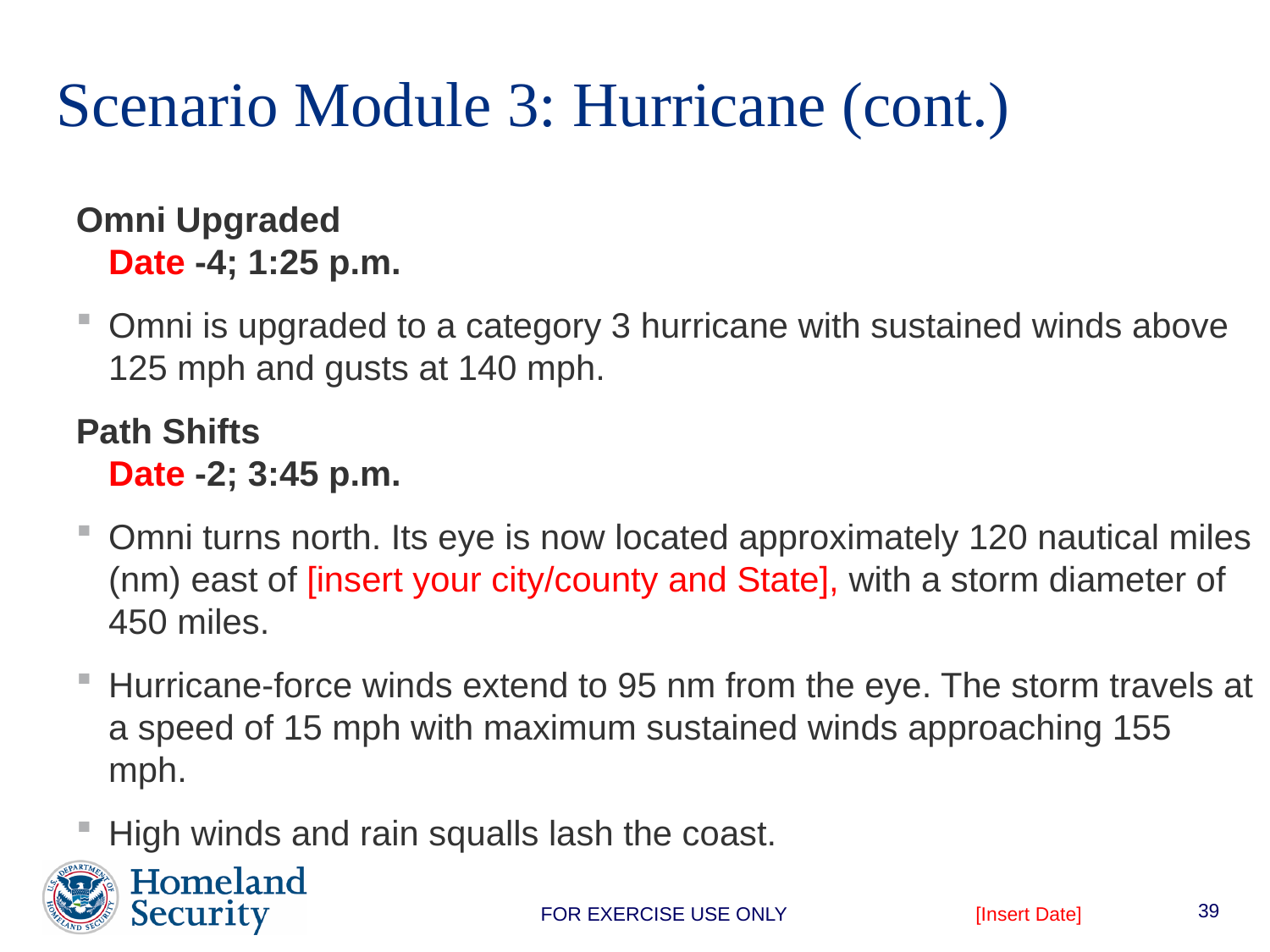

# Scenario Module 3: Hurricane (cont.)
Omni Upgraded
Date -4; 1:25 p.m.
Omni is upgraded to a category 3 hurricane with sustained winds above 125 mph and gusts at 140 mph.
Path Shifts
Date -2; 3:45 p.m.
Omni turns north. Its eye is now located approximately 120 nautical miles (nm) east of [insert your city/county and State], with a storm diameter of 450 miles.
Hurricane-force winds extend to 95 nm from the eye. The storm travels at a speed of 15 mph with maximum sustained winds approaching 155 mph.
High winds and rain squalls lash the coast.

39